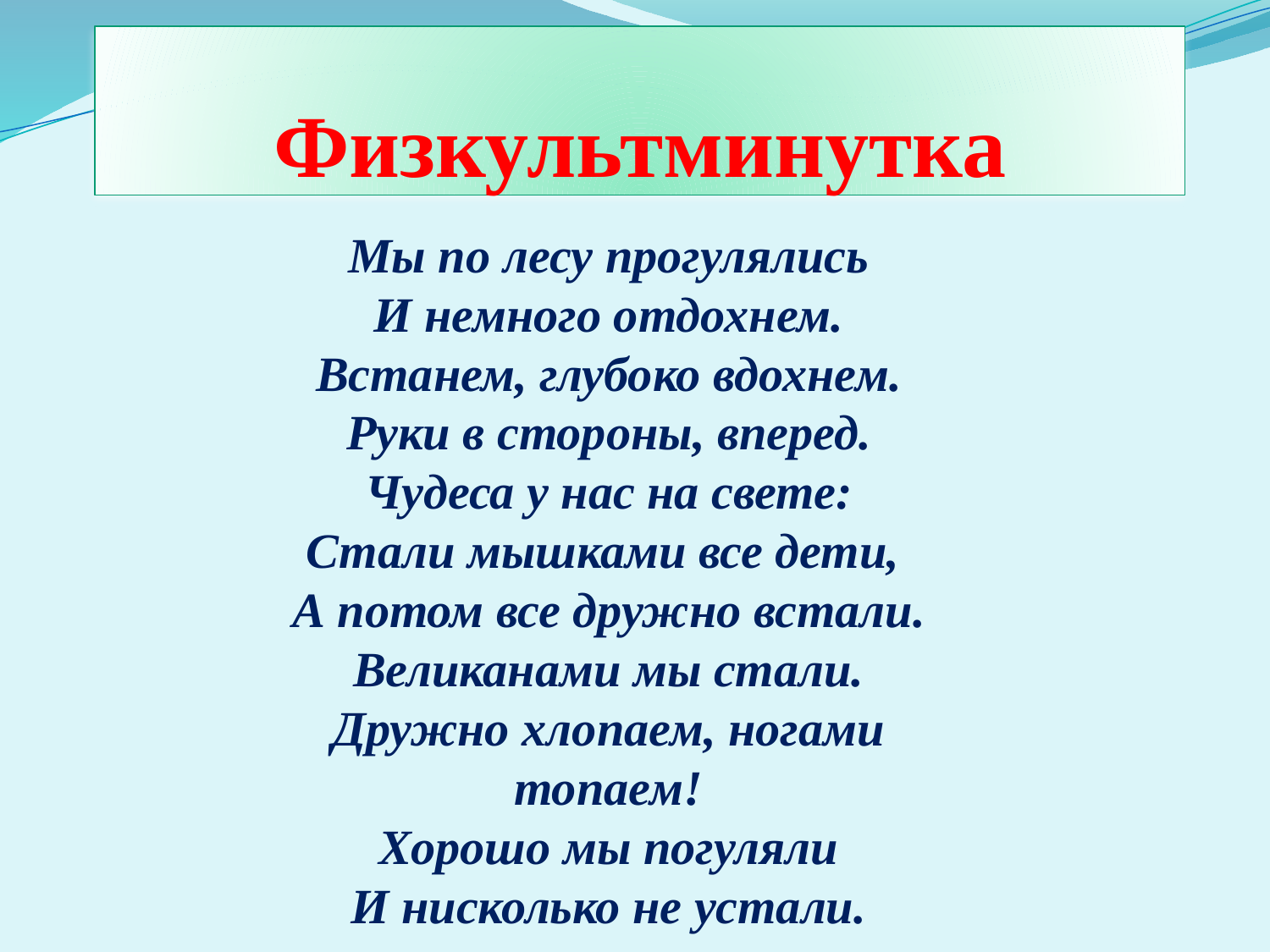

# Физкультминутка

Мы по лесу прогулялись
И немного отдохнем.
Встанем, глубоко вдохнем.
Руки в стороны, вперед.
Чудеса у нас на свете:
Стали мышками все дети, 
А потом все дружно встали.
Великанами мы стали.
Дружно хлопаем, ногами топаем!
Хорошо мы погуляли
И нисколько не устали.